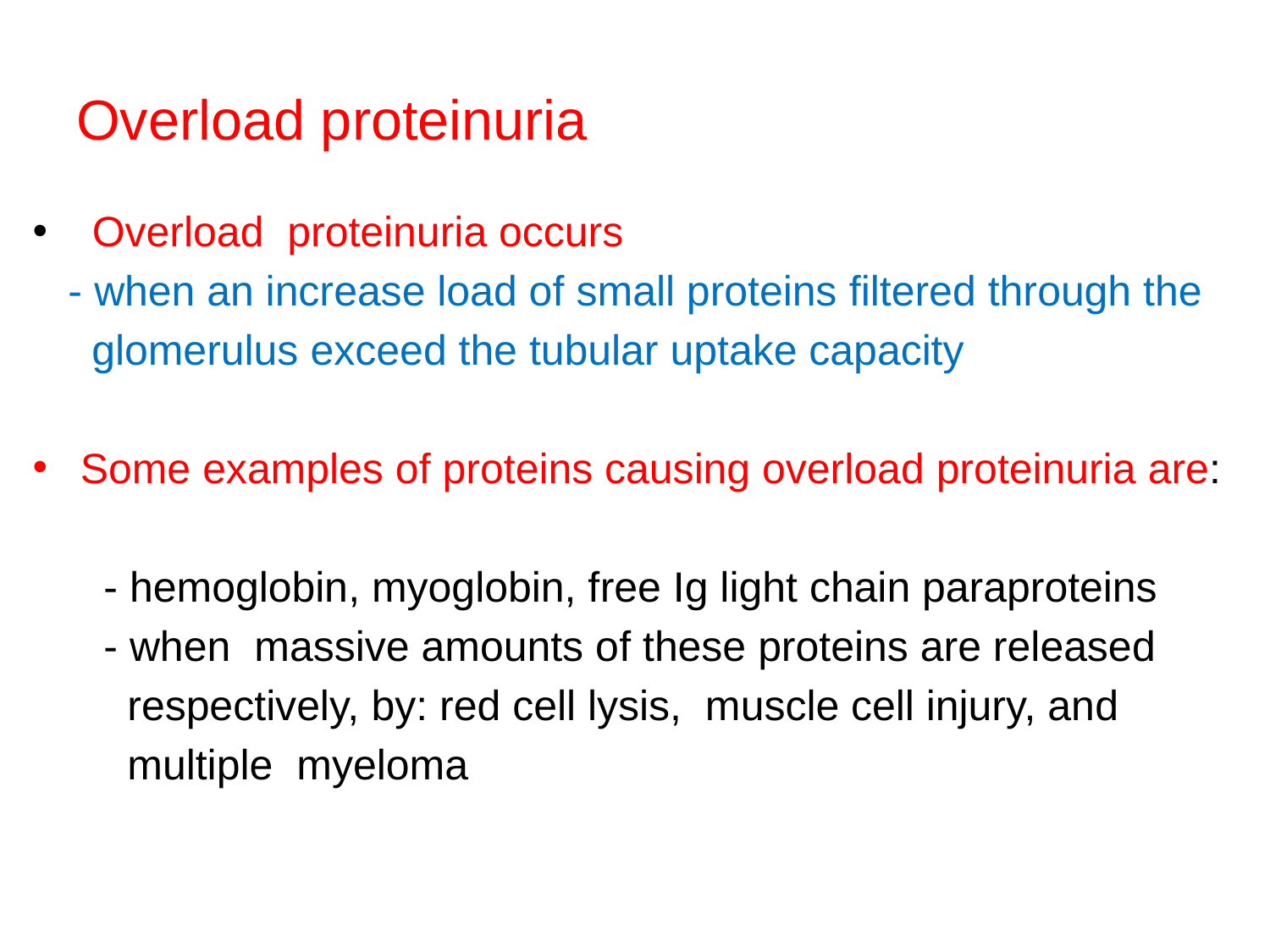

# Overload proteinuria
 Overload  proteinuria occurs
   - when an increase load of small proteins filtered through the
     glomerulus exceed the tubular uptake capacity

Some examples of proteins causing overload proteinuria are:

      - hemoglobin, myoglobin, free Ig light chain paraproteins
      - when  massive amounts of these proteins are released
        respectively, by: red cell lysis,  muscle cell injury, and
        multiple  myeloma